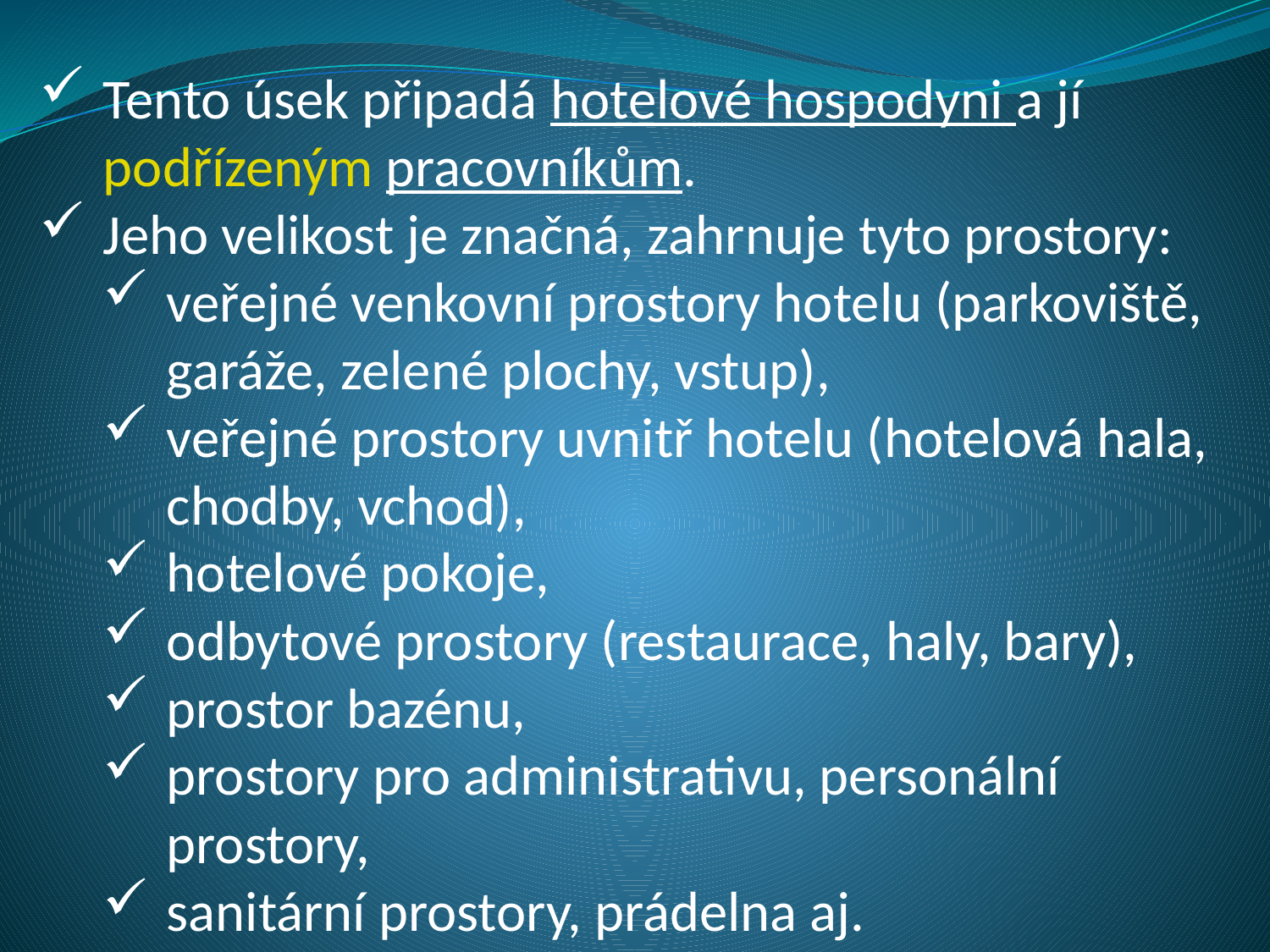

Tento úsek připadá hotelové hospodyni a jí podřízeným pracovníkům.
Jeho velikost je značná, zahrnuje tyto prostory:
veřejné venkovní prostory hotelu (parkoviště, garáže, zelené plochy, vstup),
veřejné prostory uvnitř hotelu (hotelová hala, chodby, vchod),
hotelové pokoje,
odbytové prostory (restaurace, haly, bary),
prostor bazénu,
prostory pro administrativu, personální prostory,
sanitární prostory, prádelna aj.